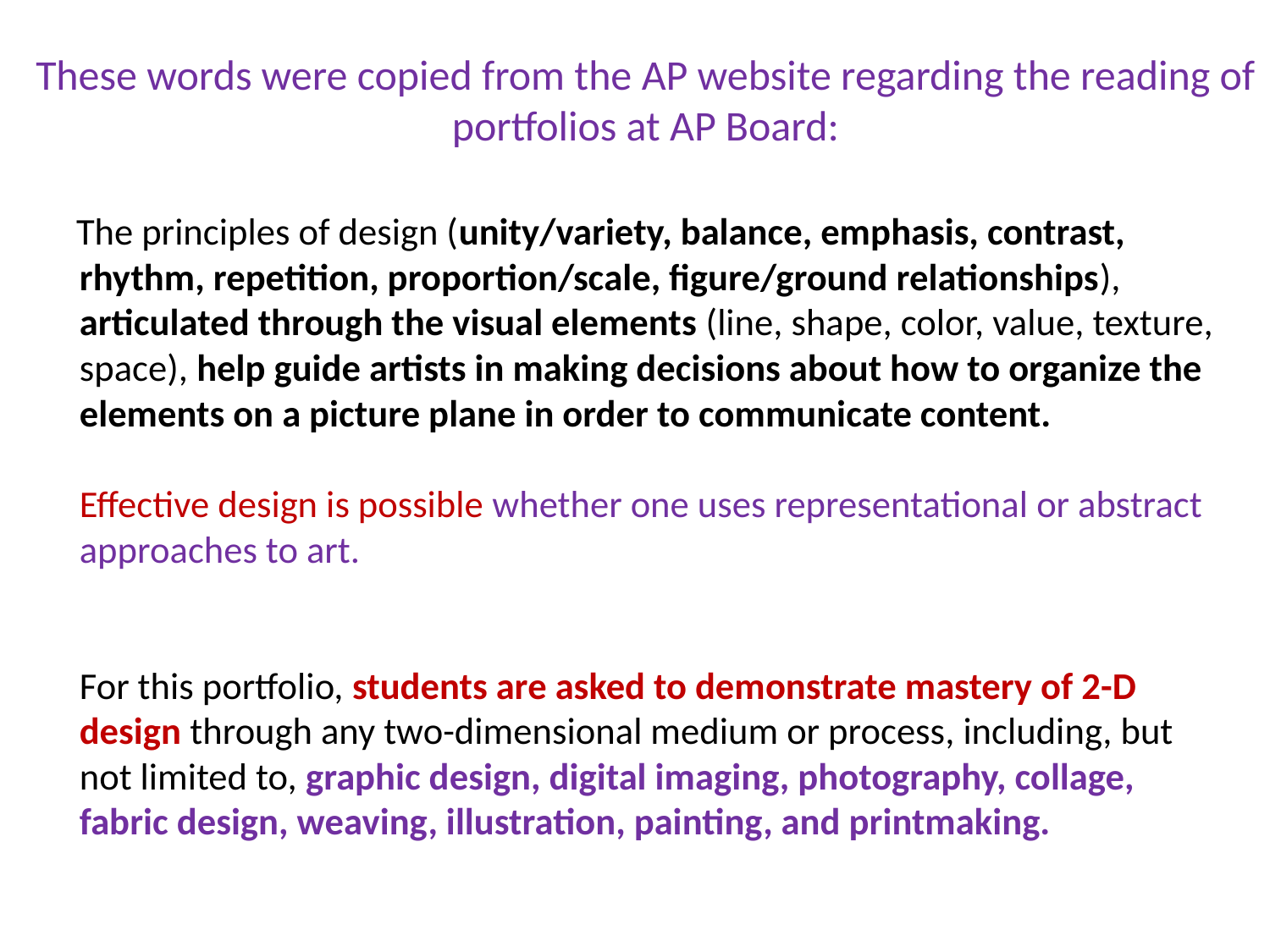

# These words were copied from the AP website regarding the reading of portfolios at AP Board:
     The principles of design (unity/variety, balance, emphasis, contrast, rhythm, repetition, proportion/scale, figure/ground relationships), articulated through the visual elements (line, shape, color, value, texture, space), help guide artists in making decisions about how to organize the elements on a picture plane in order to communicate content.
Effective design is possible whether one uses representational or abstract approaches to art.
For this portfolio, students are asked to demonstrate mastery of 2-D design through any two-dimensional medium or process, including, but not limited to, graphic design, digital imaging, photography, collage, fabric design, weaving, illustration, painting, and printmaking.